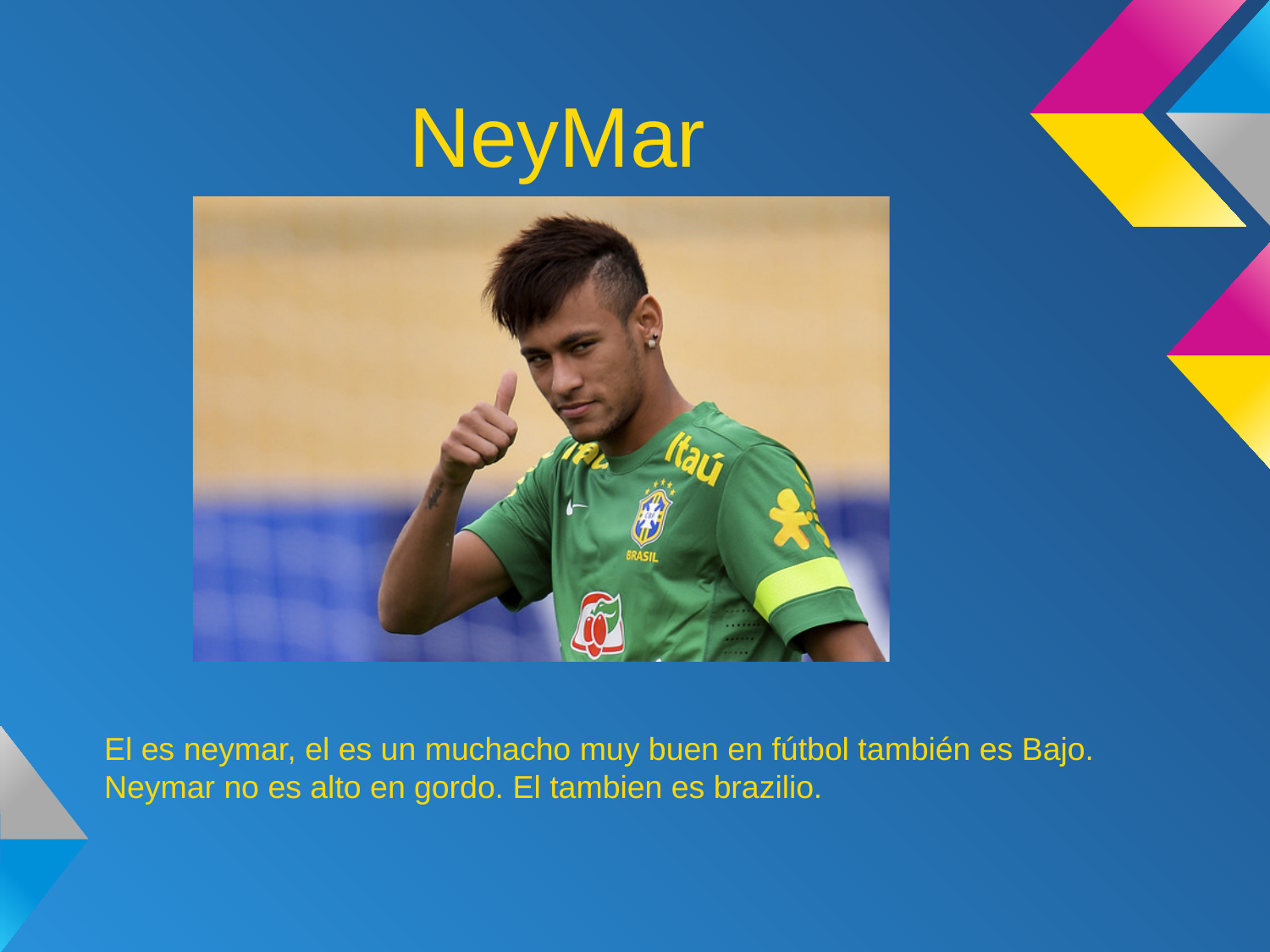

# NeyMar

El es neymar, el es un muchacho muy buen en fútbol también es Bajo. Neymar no es alto en gordo. El tambien es brazilio.